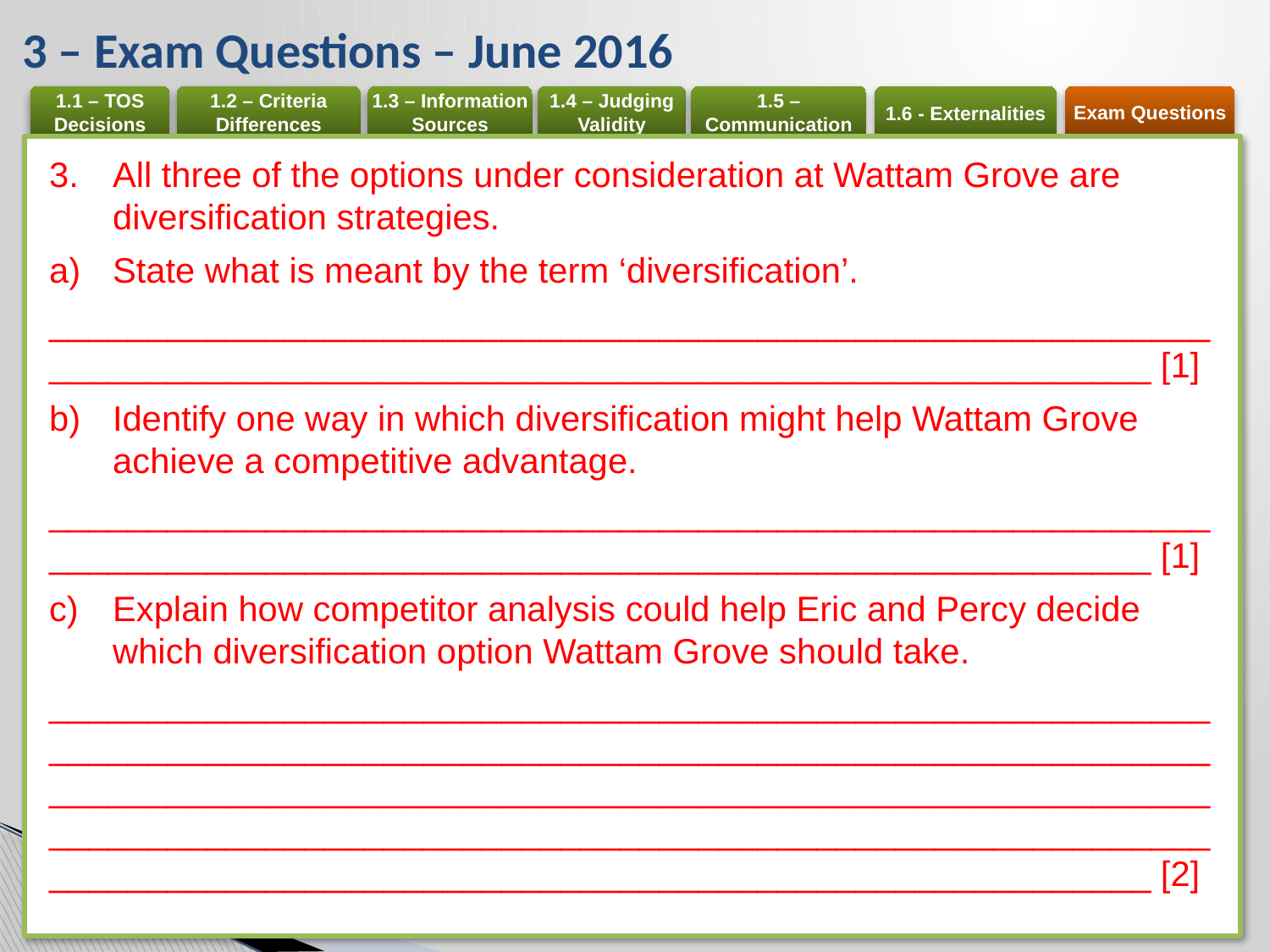

# 3 – Exam Questions – June 2016
All three of the options under consideration at Wattam Grove are diversification strategies.
State what is meant by the term ‘diversification’.
___________________________________________________________________________________________________________________ [1]
Identify one way in which diversification might help Wattam Grove achieve a competitive advantage.
___________________________________________________________________________________________________________________ [1]
Explain how competitor analysis could help Eric and Percy decide which diversification option Wattam Grove should take.
____________________________________________________________________________________________________________________________________________________________________________________________________________________________________________________________________________________________________ [2]